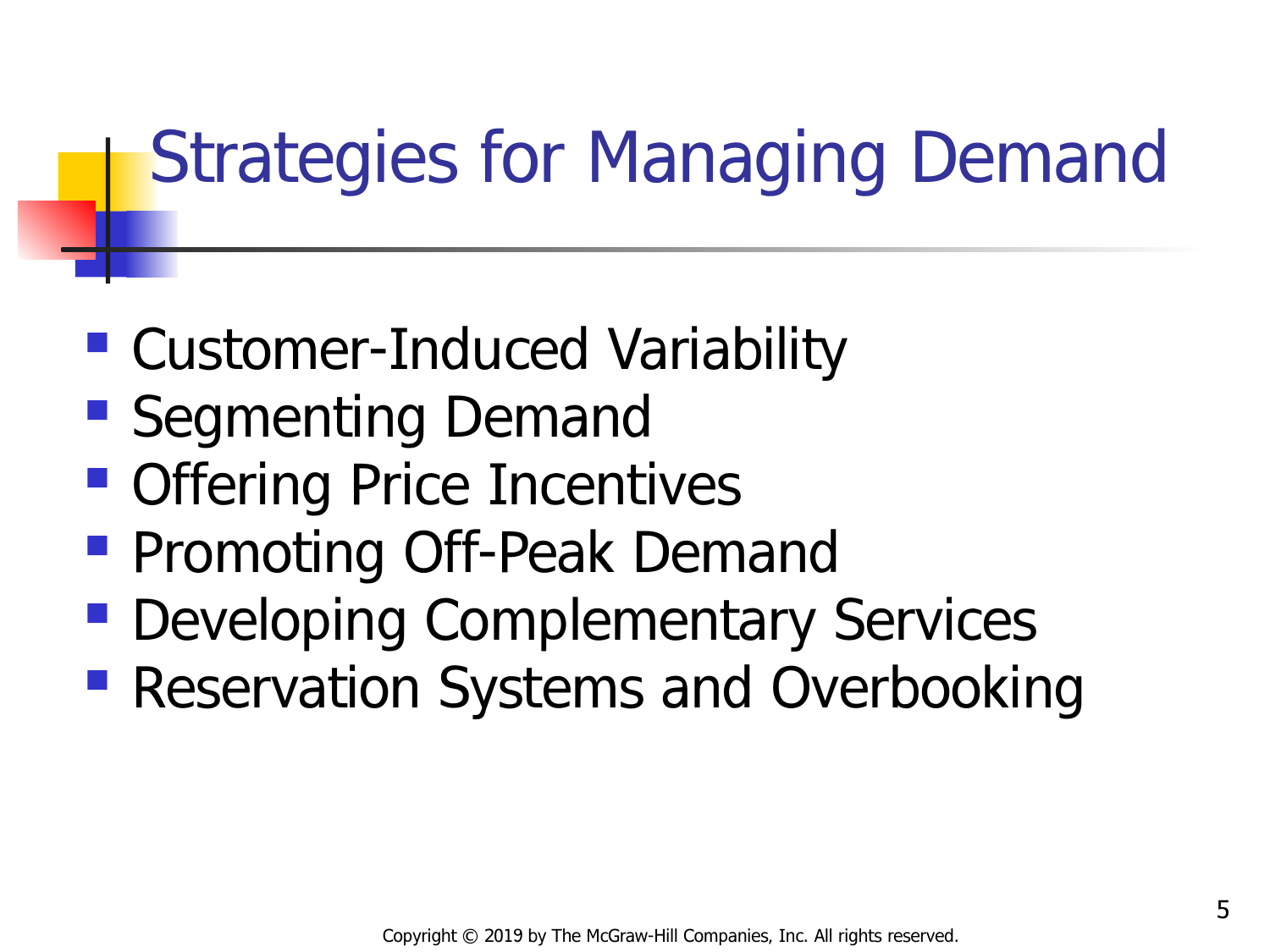

# Strategies for Managing Demand

Customer-Induced Variability
Segmenting Demand
Offering Price Incentives
Promoting Off-Peak Demand
Developing Complementary Services
Reservation Systems and Overbooking

5
Copyright © 2019 by The McGraw-Hill Companies, Inc. All rights reserved.